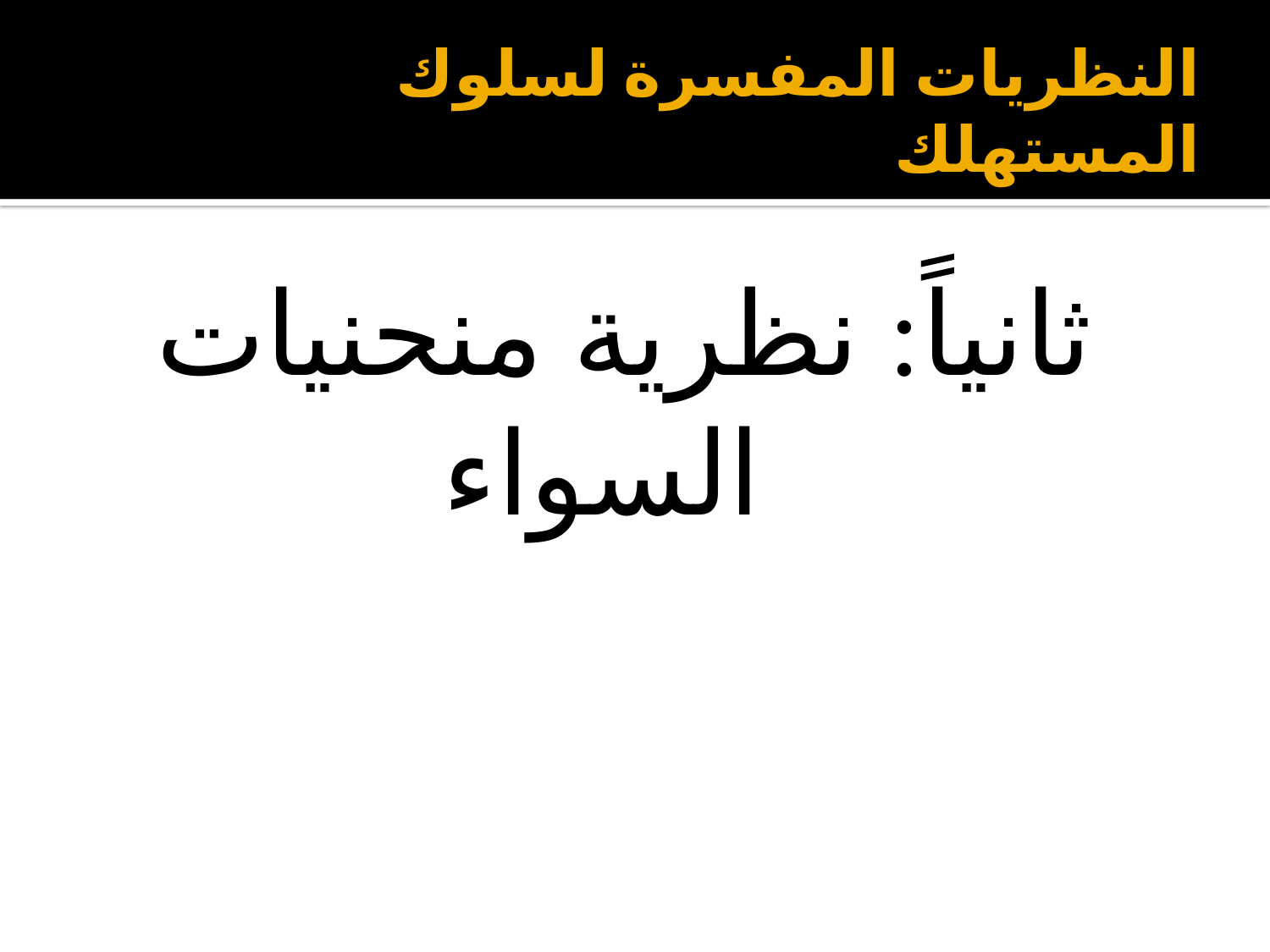

# النظريات المفسرة لسلوك المستهلك
ثانياً: نظرية منحنيات السواء